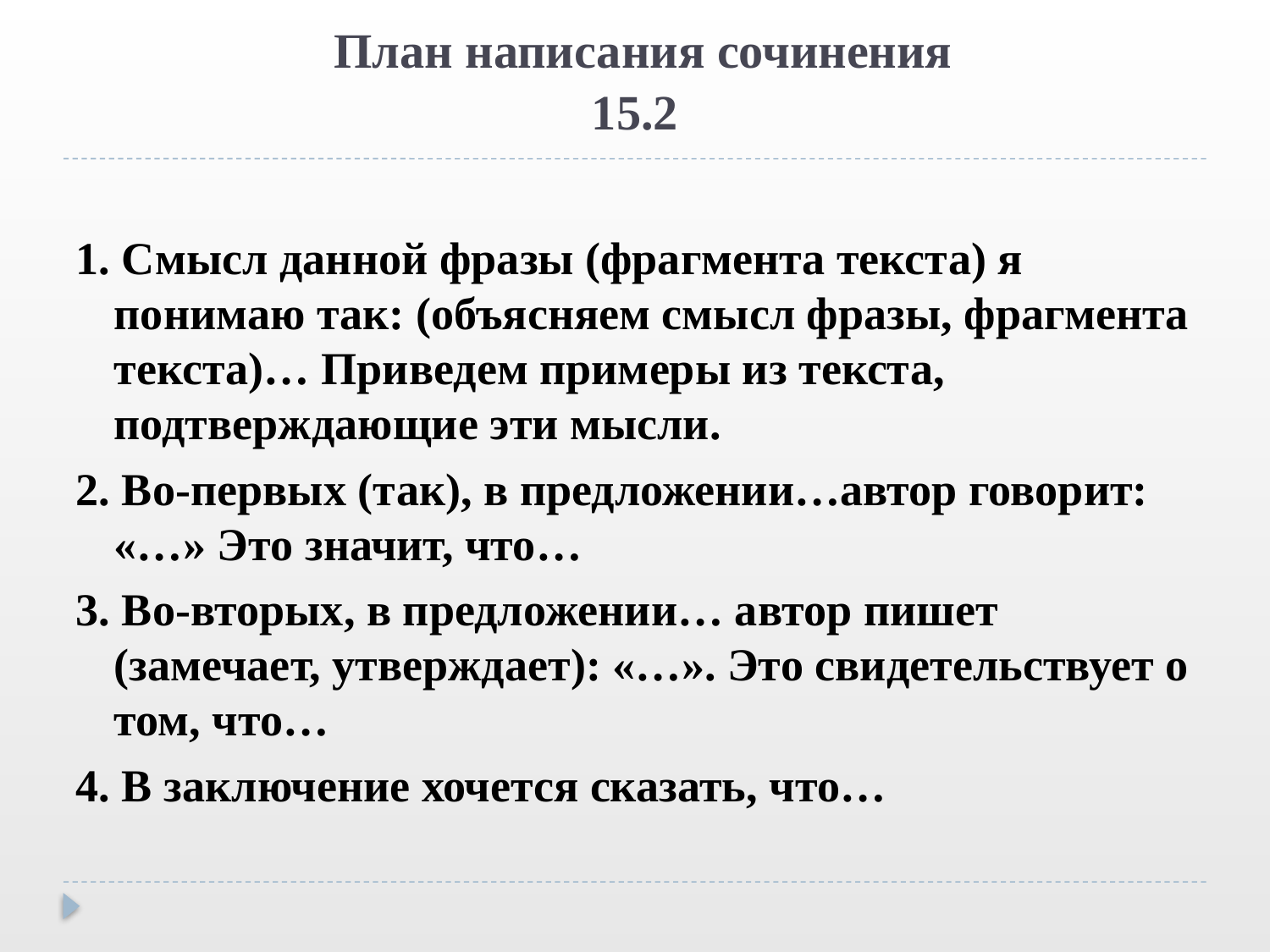

# План написания сочинения 15.2
1. Смысл данной фразы (фрагмента текста) я понимаю так: (объясняем смысл фразы, фрагмента текста)… Приведем примеры из текста, подтверждающие эти мысли.
2. Во-первых (так), в предложении…автор говорит: «…» Это значит, что…
3. Во-вторых, в предложении… автор пишет (замечает, утверждает): «…». Это свидетельствует о том, что…
4. В заключение хочется сказать, что…